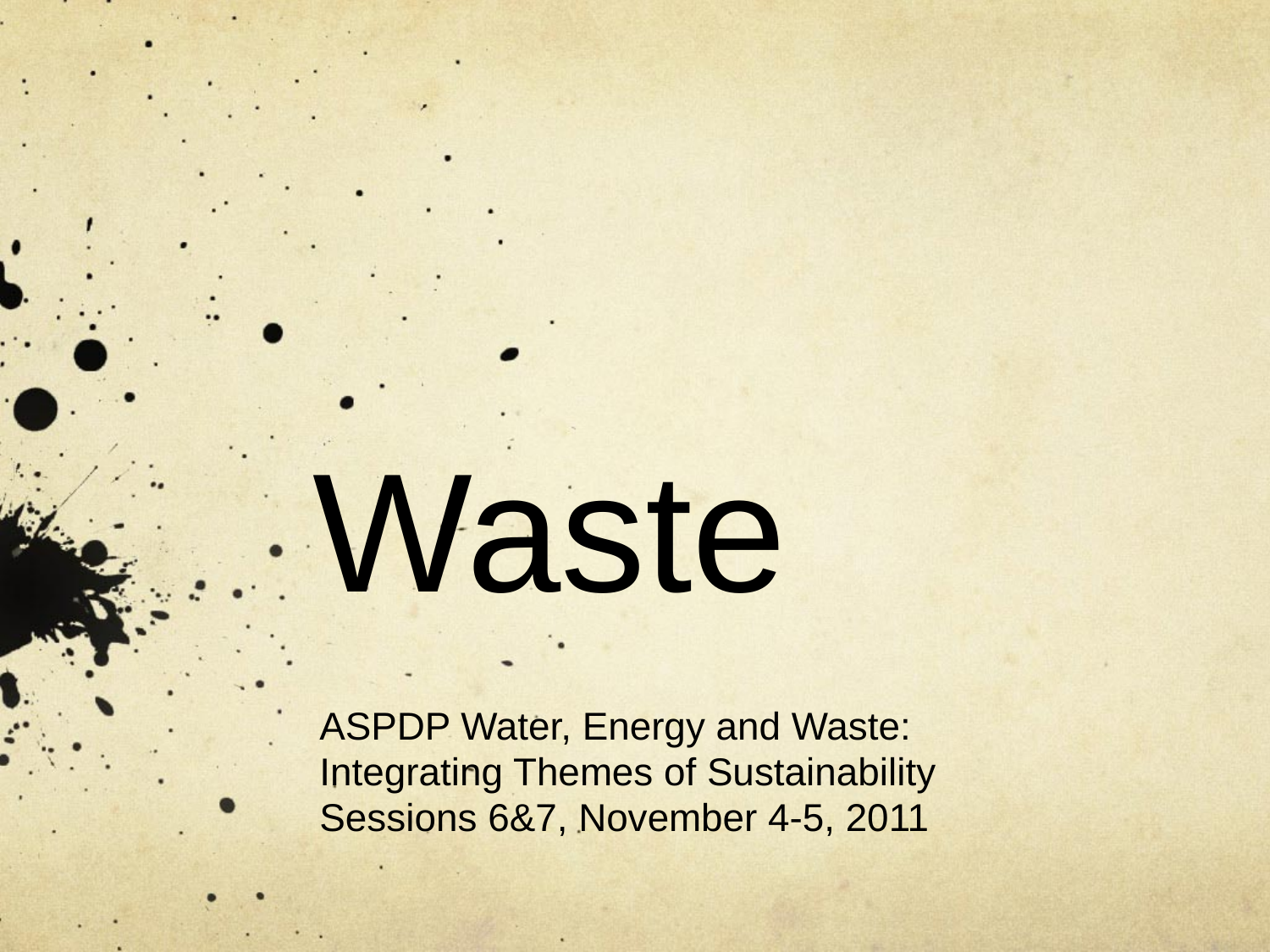

# Waste
ASPDP Water, Energy and Waste:
Integrating Themes of Sustainability
Sessions 6&7, November 4-5, 2011